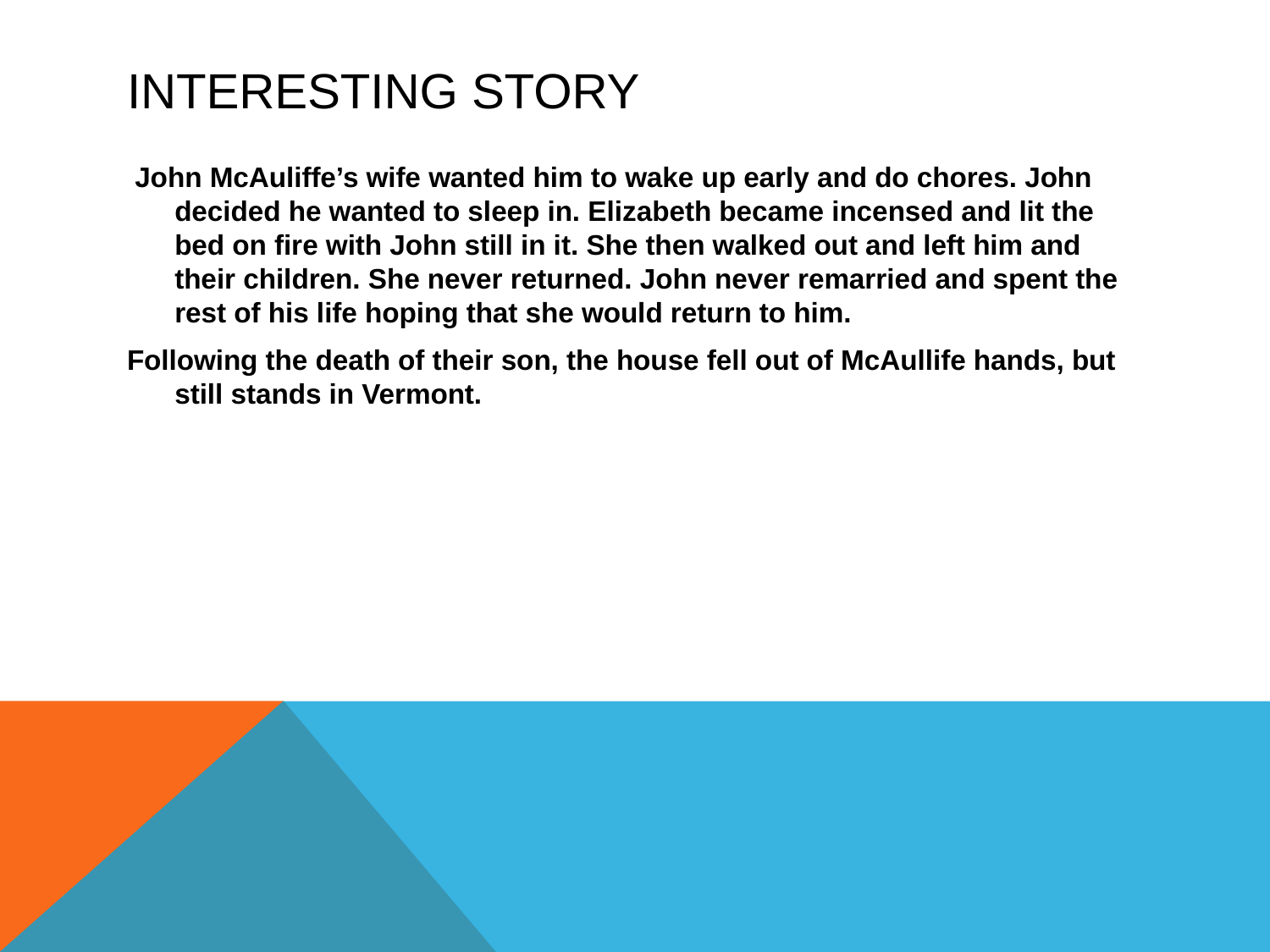

# Interesting Story
 John McAuliffe’s wife wanted him to wake up early and do chores. John decided he wanted to sleep in. Elizabeth became incensed and lit the bed on fire with John still in it. She then walked out and left him and their children. She never returned. John never remarried and spent the rest of his life hoping that she would return to him.
Following the death of their son, the house fell out of McAullife hands, but still stands in Vermont.